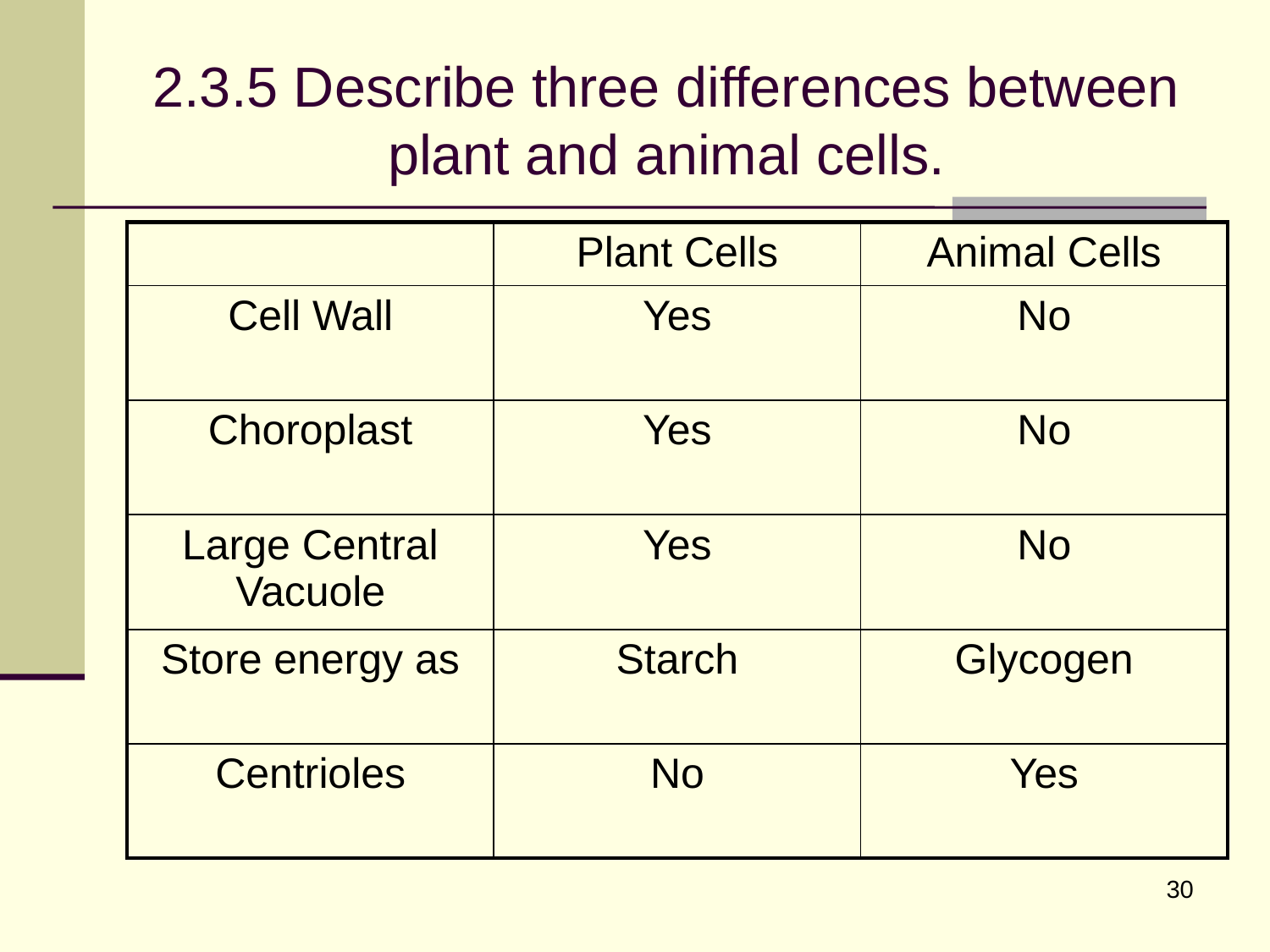

# 2.3.5 Describe three differences between plant and animal cells.
|  | Plant Cells | Animal Cells |
| --- | --- | --- |
| Cell Wall | Yes | No |
| Choroplast | Yes | No |
| Large Central Vacuole | Yes | No |
| Store energy as | Starch | Glycogen |
| Centrioles | No | Yes |
30